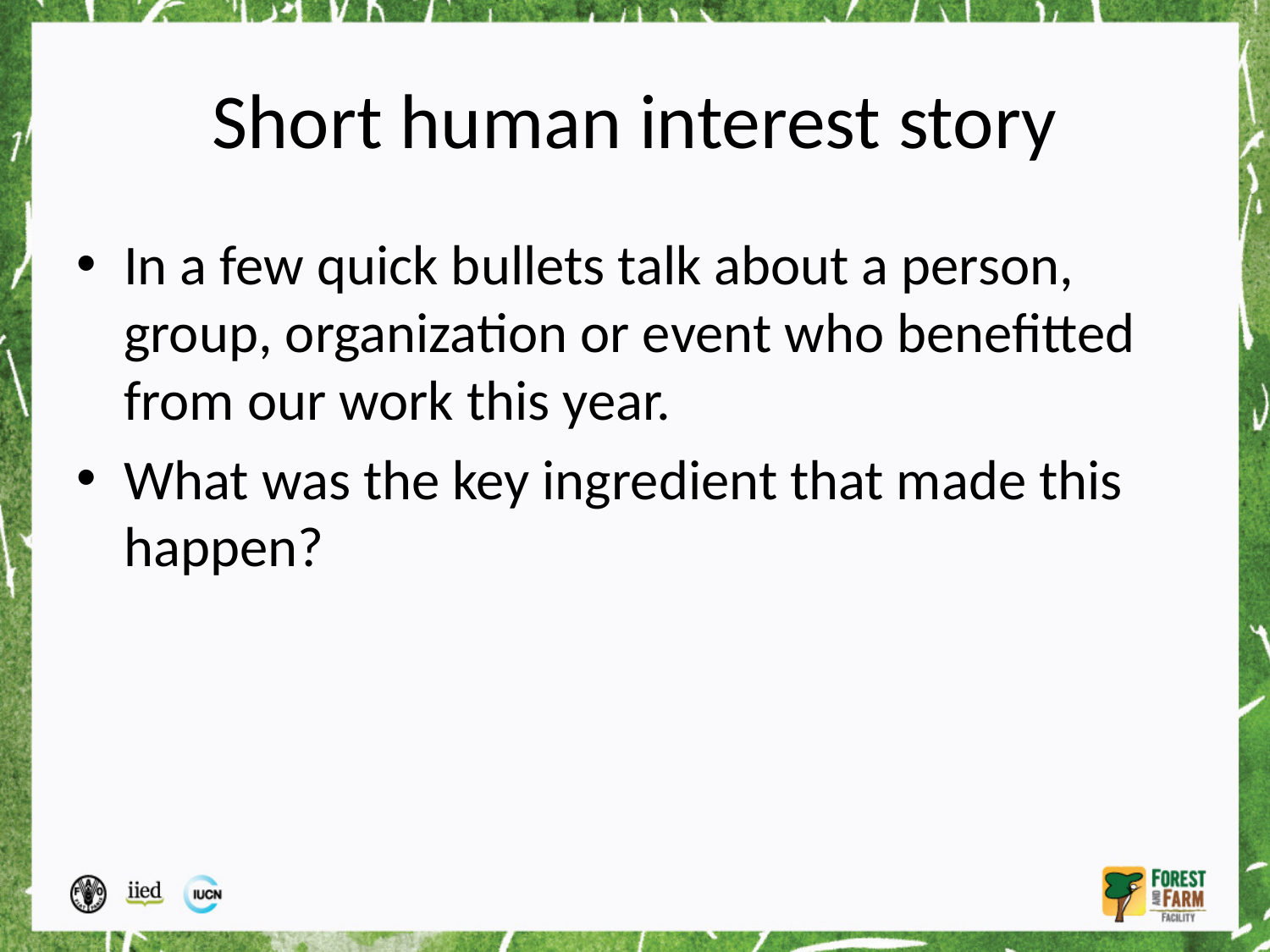

# Short human interest story
In a few quick bullets talk about a person, group, organization or event who benefitted from our work this year.
What was the key ingredient that made this happen?